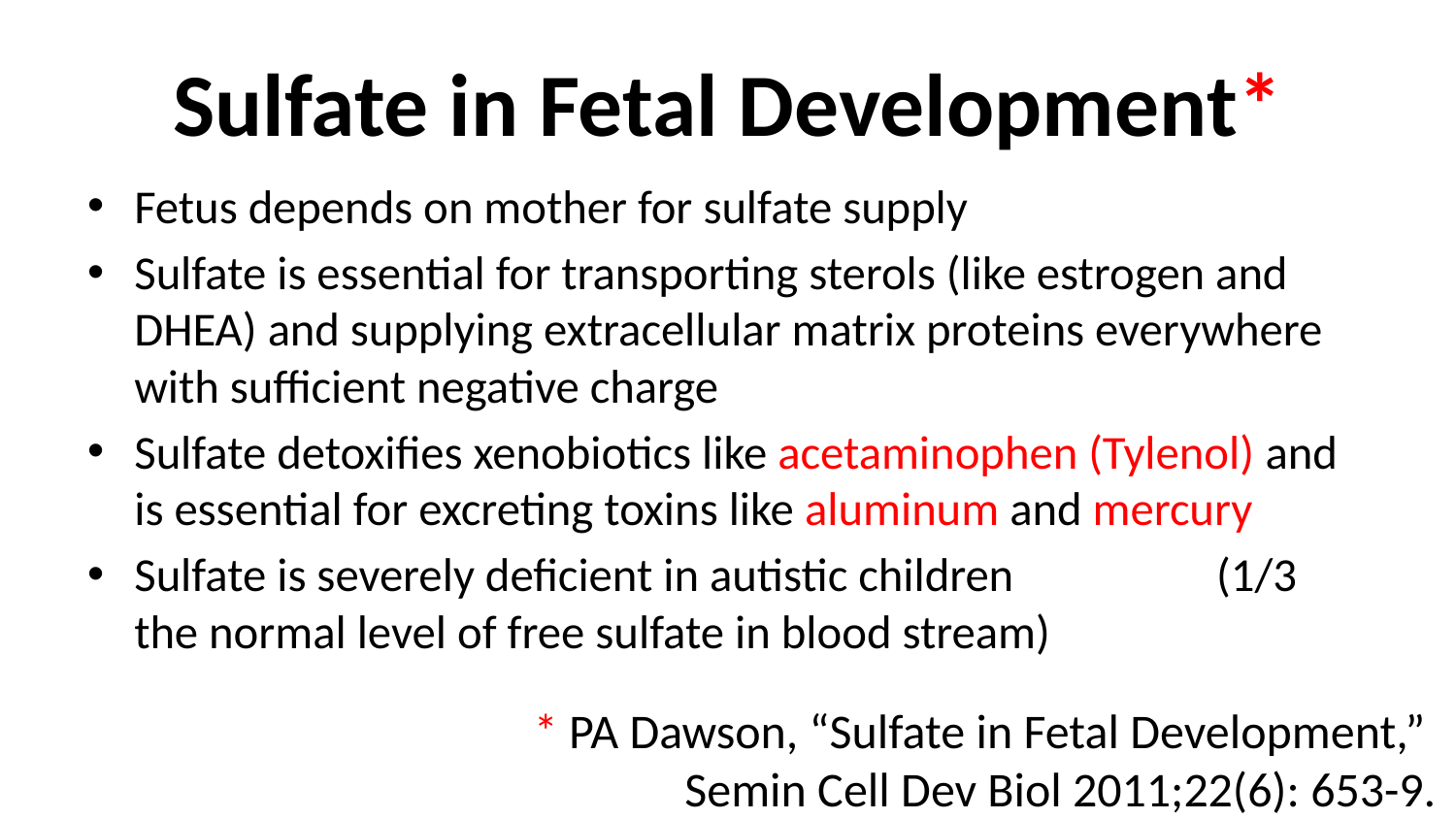

# Sulfate in Fetal Development*
Fetus depends on mother for sulfate supply
Sulfate is essential for transporting sterols (like estrogen and DHEA) and supplying extracellular matrix proteins everywhere with sufficient negative charge
Sulfate detoxifies xenobiotics like acetaminophen (Tylenol) and is essential for excreting toxins like aluminum and mercury
Sulfate is severely deficient in autistic children                   (1/3 the normal level of free sulfate in blood stream)
* PA Dawson, “Sulfate in Fetal Development,”
Semin Cell Dev Biol 2011;22(6): 653-9.